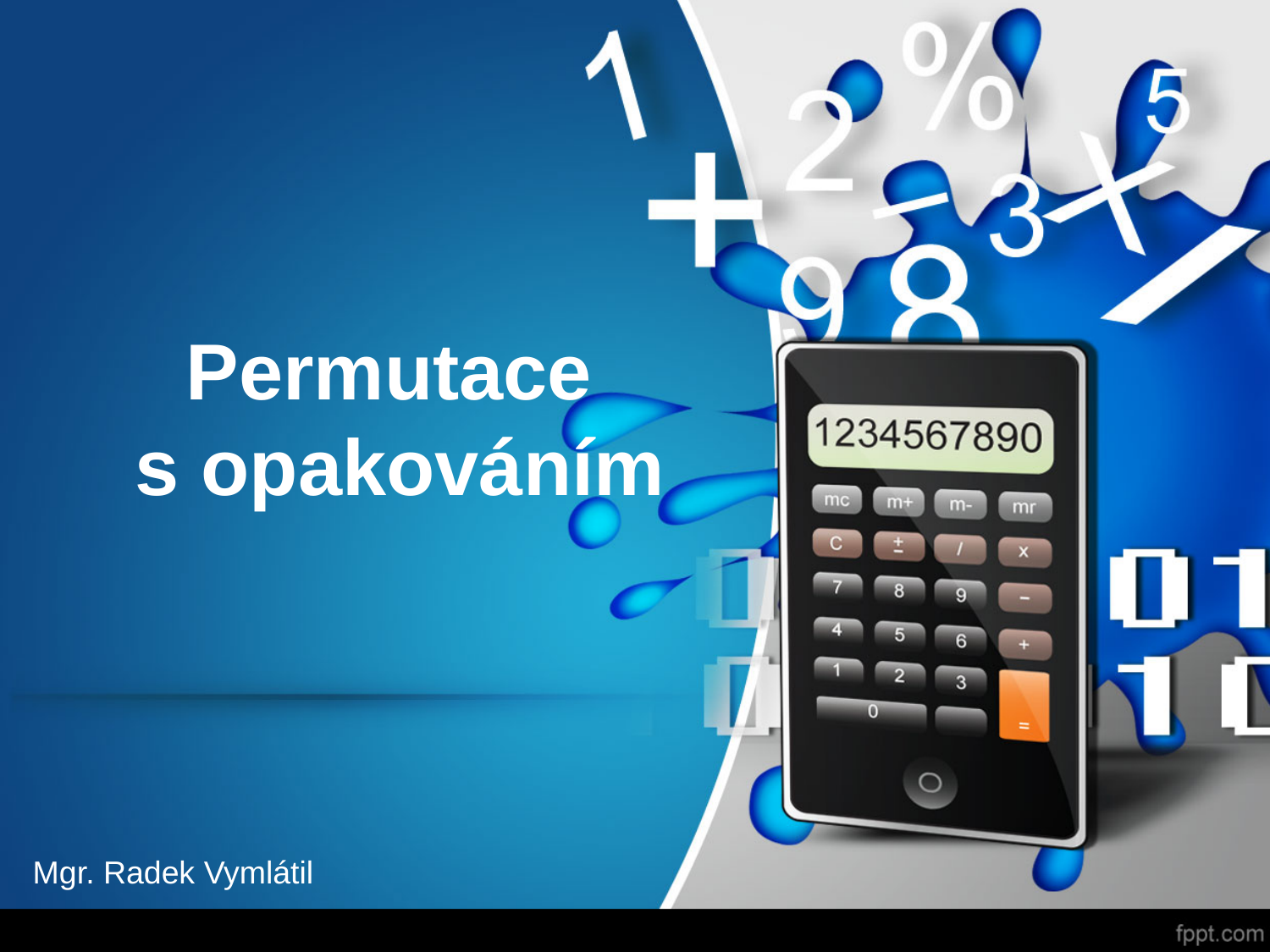

# Permutace s opakováním
Mgr. Radek Vymlátil